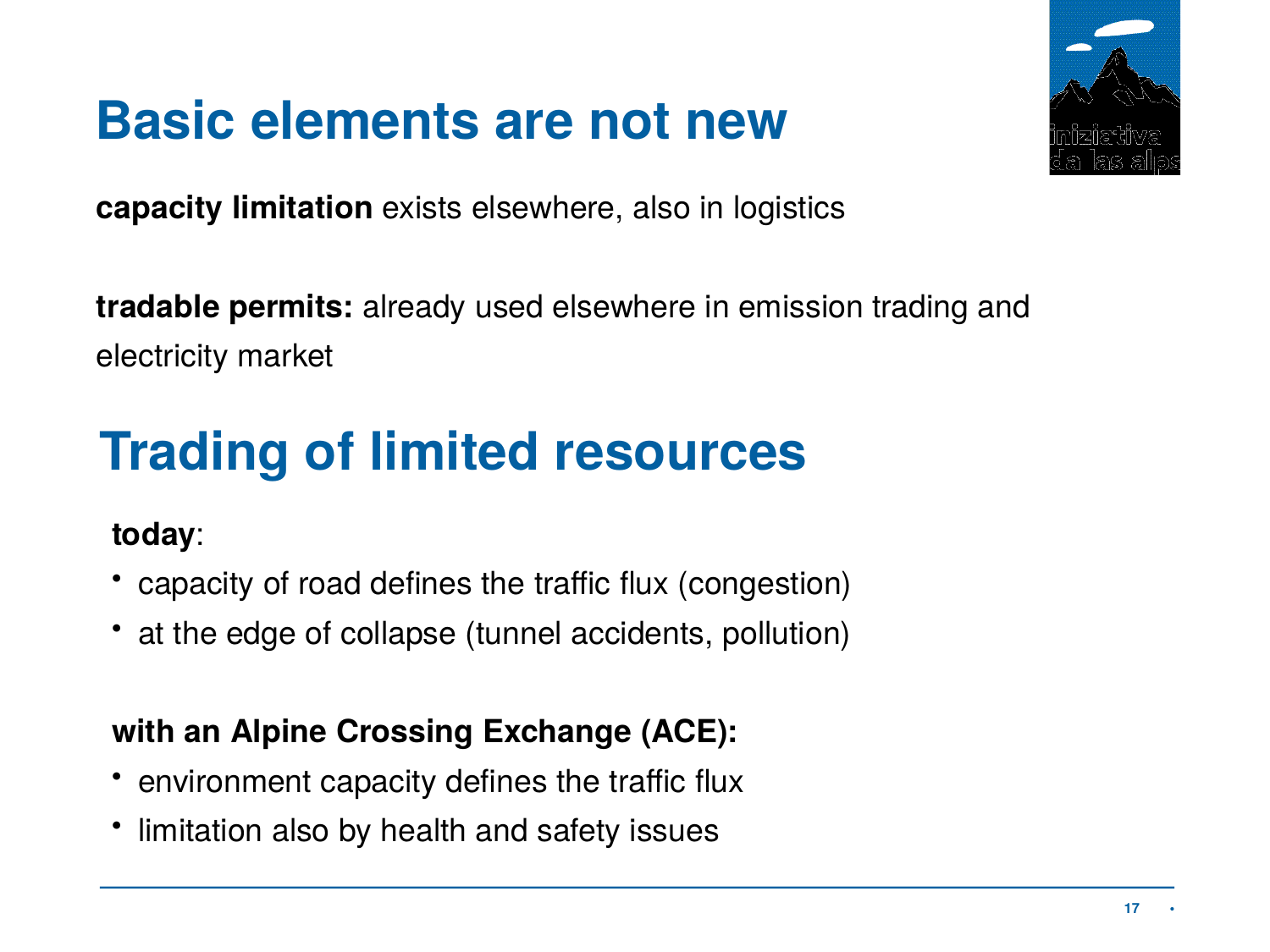

# Basic elements are not new
capacity limitation exists elsewhere, also in logistics

tradable permits: already used elsewhere in emission trading and
electricity market
Trading of limited resources
today:
capacity of road defines the traffic flux (congestion)
at the edge of collapse (tunnel accidents, pollution)

with an Alpine Crossing Exchange (ACE):
environment capacity defines the traffic flux
limitation also by health and safety issues
17